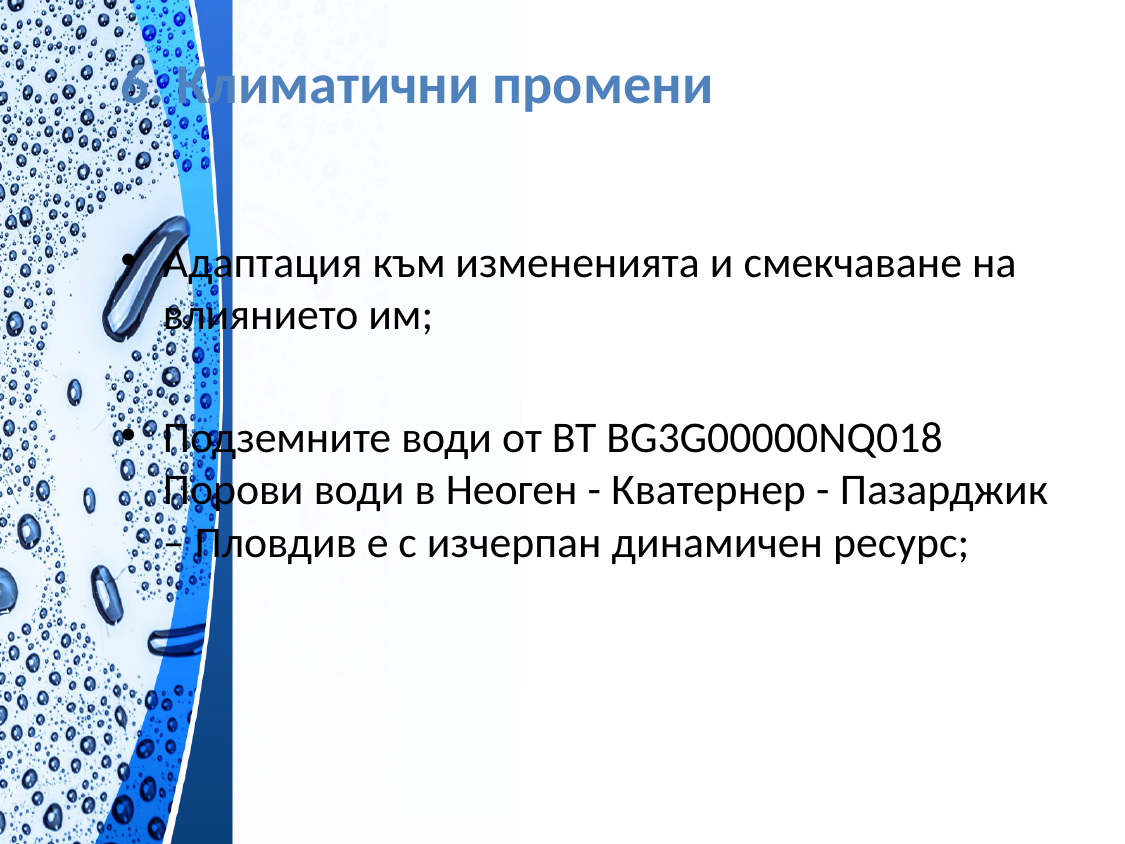

# 6. Климатични промени
Адаптация към измененията и смекчаване на влиянието им;

Подземните води от ВТ BG3G00000NQ018 Порови води в Неоген - Кватернер - Пазарджик – Пловдив е с изчерпан динамичен ресурс;